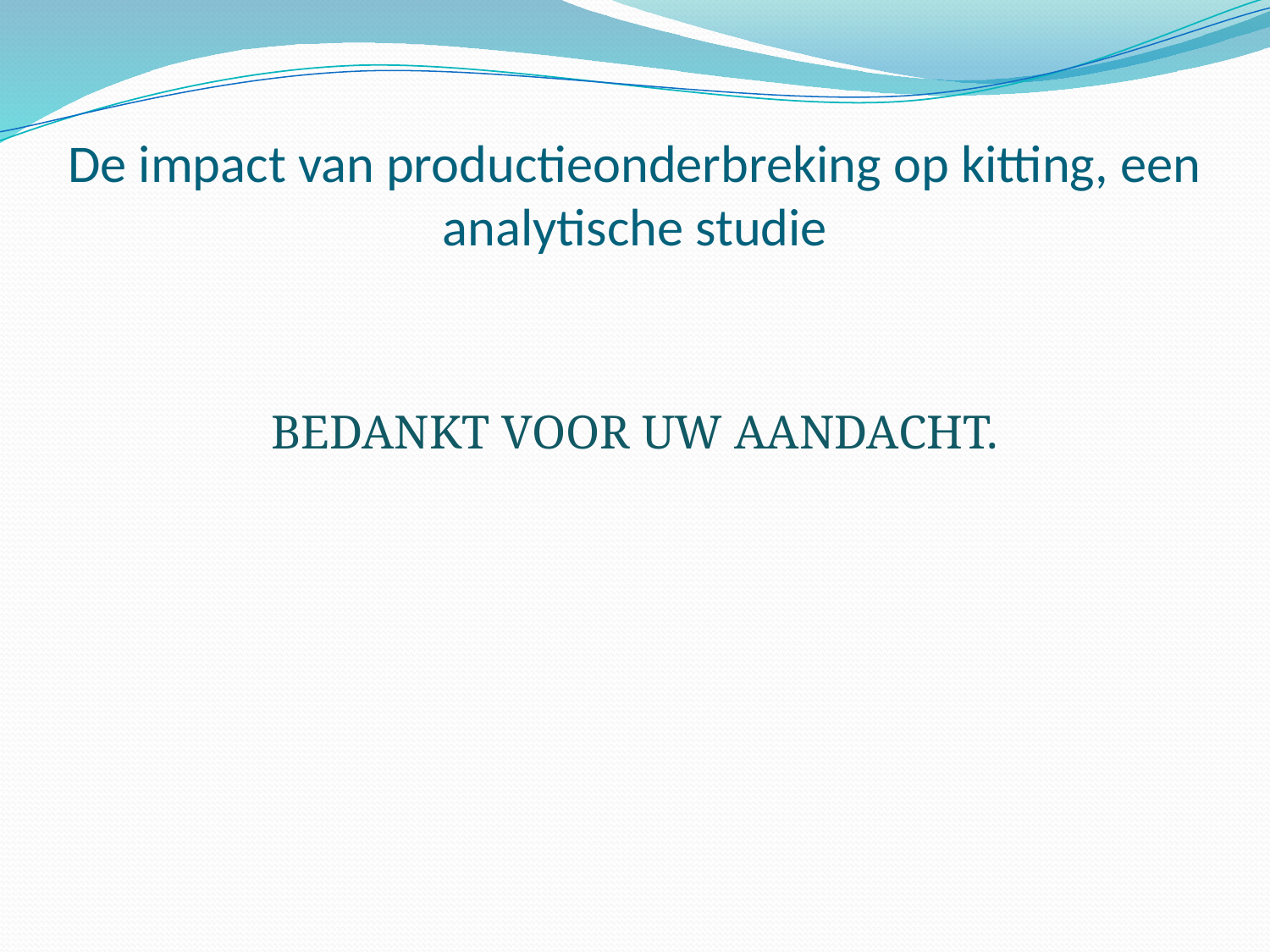

# De impact van productieonderbreking op kitting, een analytische studie

BEDANKT VOOR UW AANDACHT.